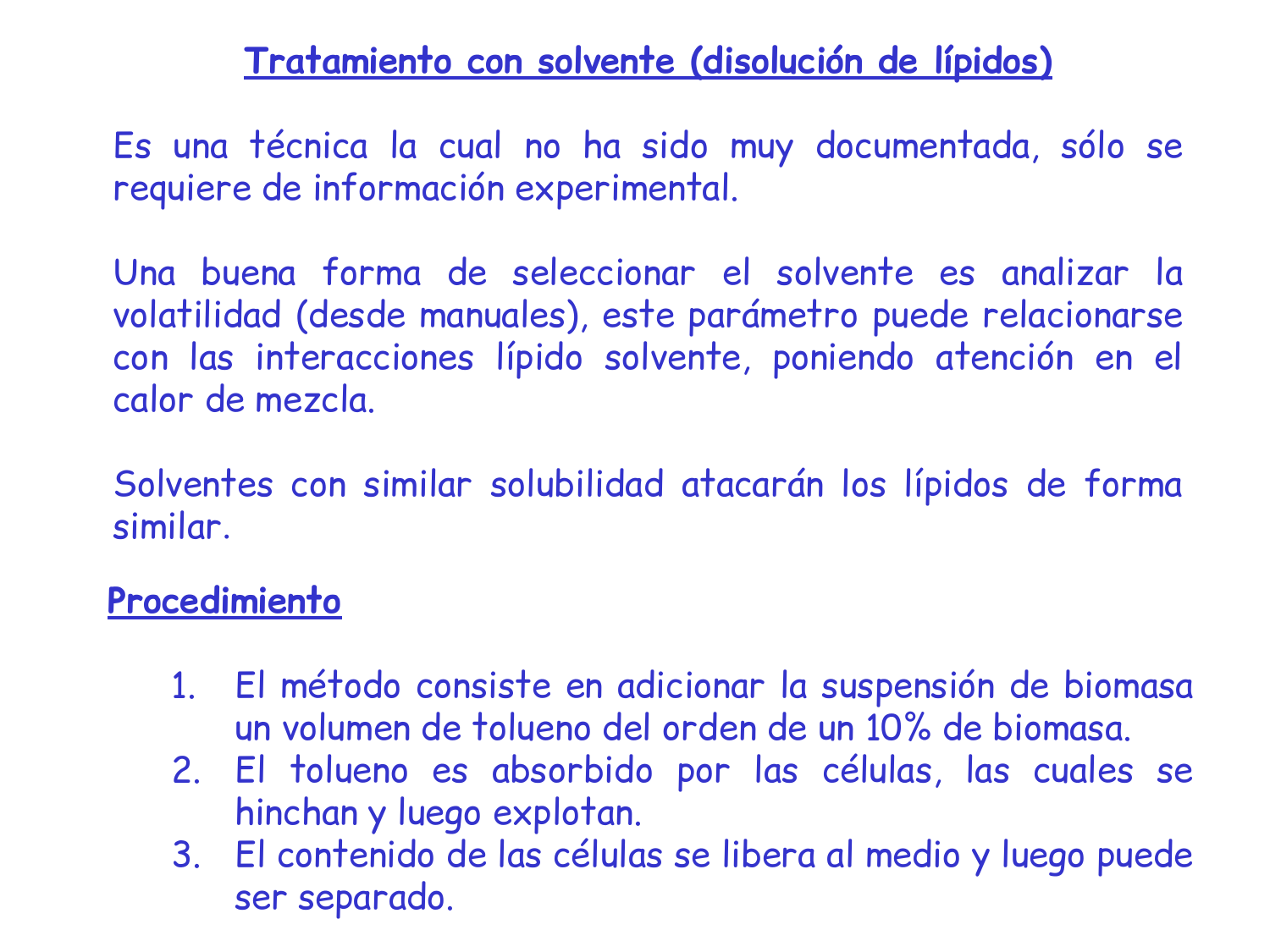

Tratamiento con solvente (disolución de lípidos)

Es una técnica la cual no ha sido muy documentada, sólo se requiere de información experimental.

Una buena forma de seleccionar el solvente es analizar la volatilidad (desde manuales), este parámetro puede relacionarse con las interacciones lípido solvente, poniendo atención en el calor de mezcla.

Solventes con similar solubilidad atacarán los lípidos de forma similar.
Procedimiento

El método consiste en adicionar la suspensión de biomasa un volumen de tolueno del orden de un 10% de biomasa.
El tolueno es absorbido por las células, las cuales se hinchan y luego explotan.
El contenido de las células se libera al medio y luego puede ser separado.